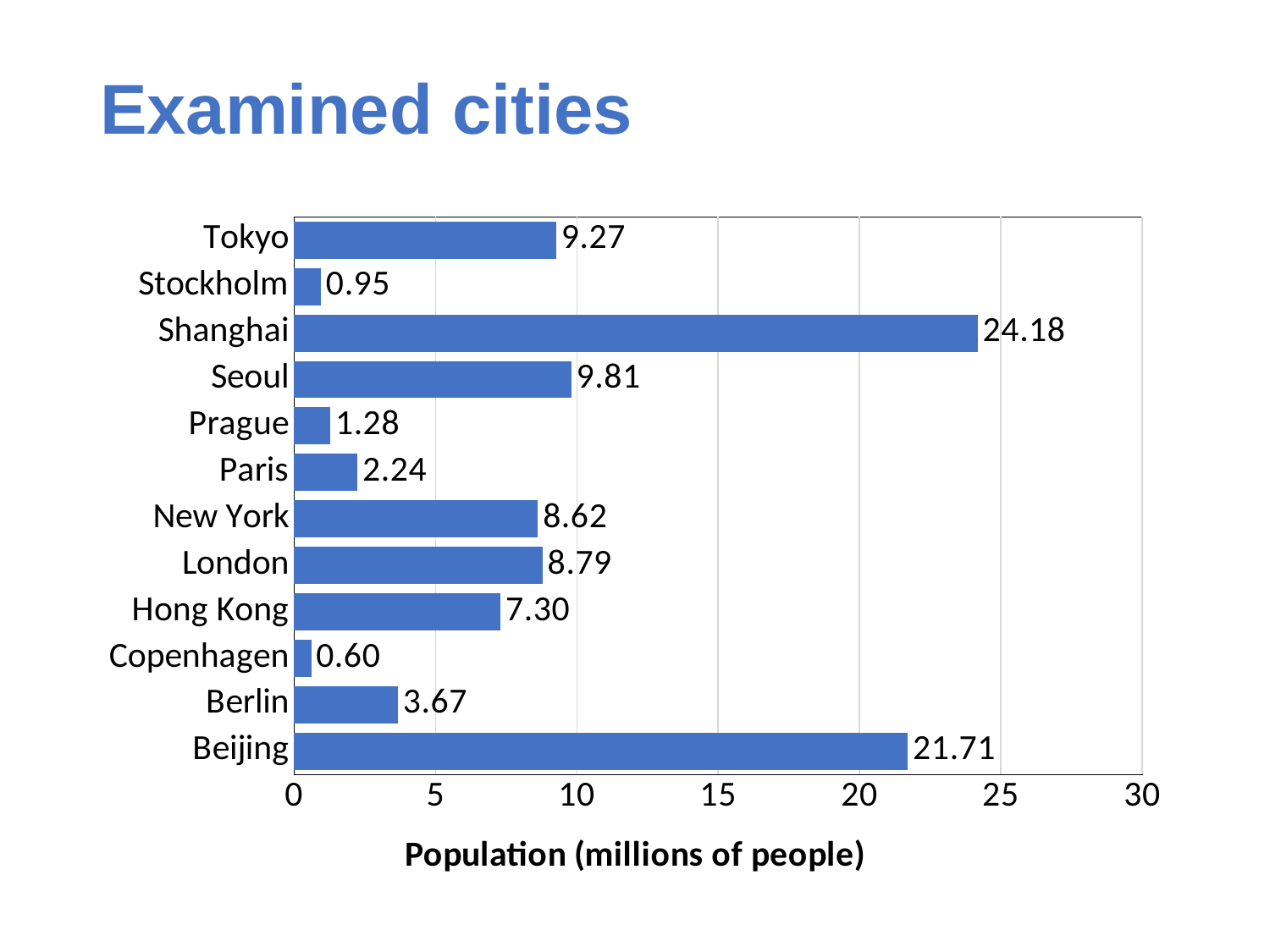

# Examined cities

### Chart

| Category | Series 1 |
|---|---|
| Beijing | 21.707 |
| Berlin | 3.671 |
| Copenhagen | 0.602481 |
| Hong Kong | 7.2986 |
| London | 8.787892 |
| New York | 8.622698 |
| Paris | 2.241346 |
| Prague | 1.280208 |
| Seoul | 9.806 |
| Shanghai | 24.1833 |
| Stockholm | 0.949164 |
| Tokyo | 9.273 |